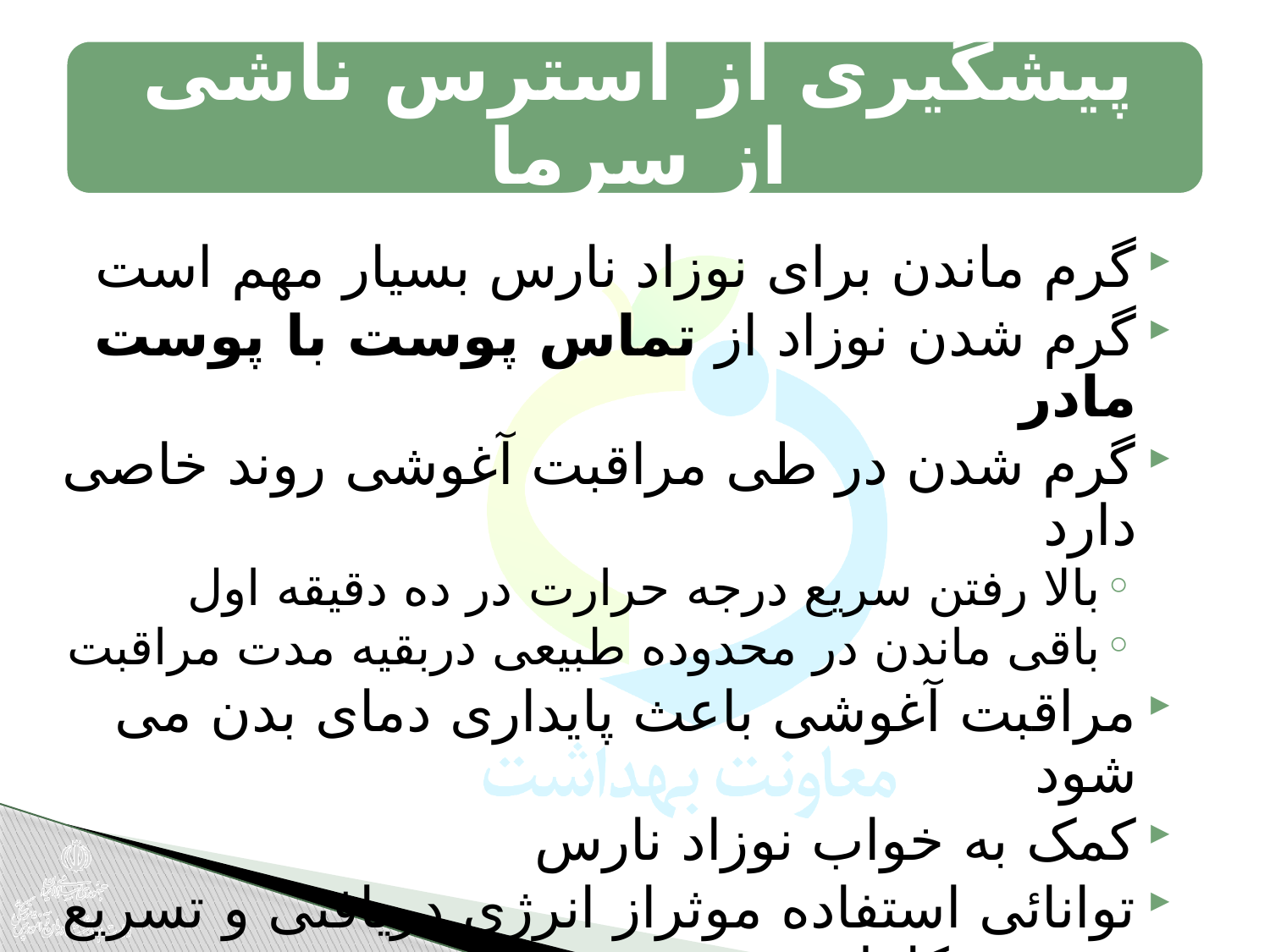

پیشگیری از استرس ناشی از سرما
گرم ماندن برای نوزاد نارس بسیار مهم است
گرم شدن نوزاد از تماس پوست با پوست مادر
گرم شدن در طی مراقبت آغوشی روند خاصی دارد
بالا رفتن سریع درجه حرارت در ده دقیقه اول
باقی ماندن در محدوده طبیعی دربقیه مدت مراقبت
مراقبت آغوشی باعث پایداری دمای بدن می شود
کمک به خواب نوزاد نارس
توانائی استفاده موثراز انرژی دریافتی و تسریع رشد و تکامل